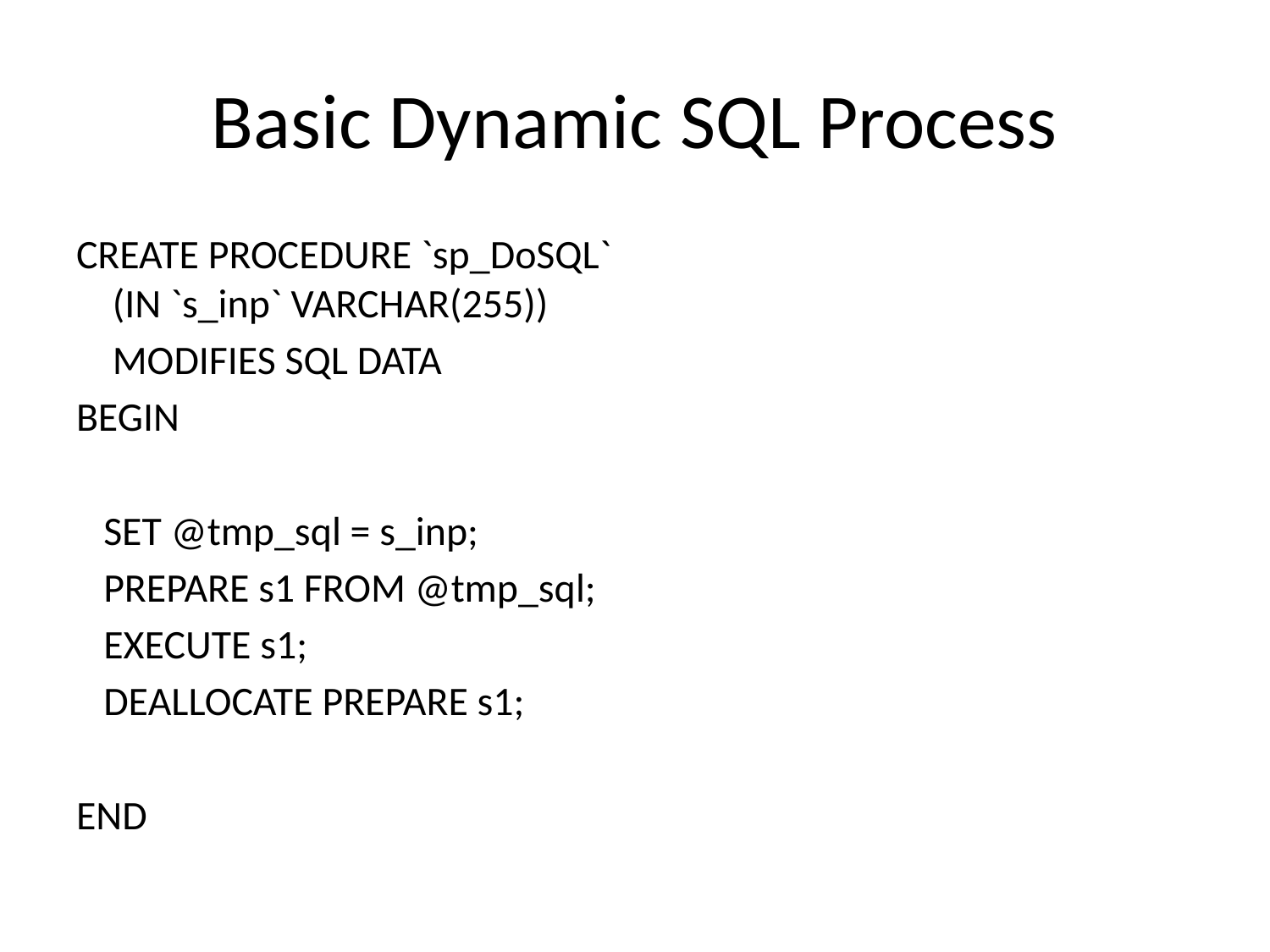

# Basic Dynamic SQL Process
CREATE PROCEDURE `sp_DoSQL`
    (IN `s_inp` VARCHAR(255))
    MODIFIES SQL DATA
BEGIN

   SET @tmp_sql = s_inp;
   PREPARE s1 FROM @tmp_sql;
   EXECUTE s1;
   DEALLOCATE PREPARE s1;

END